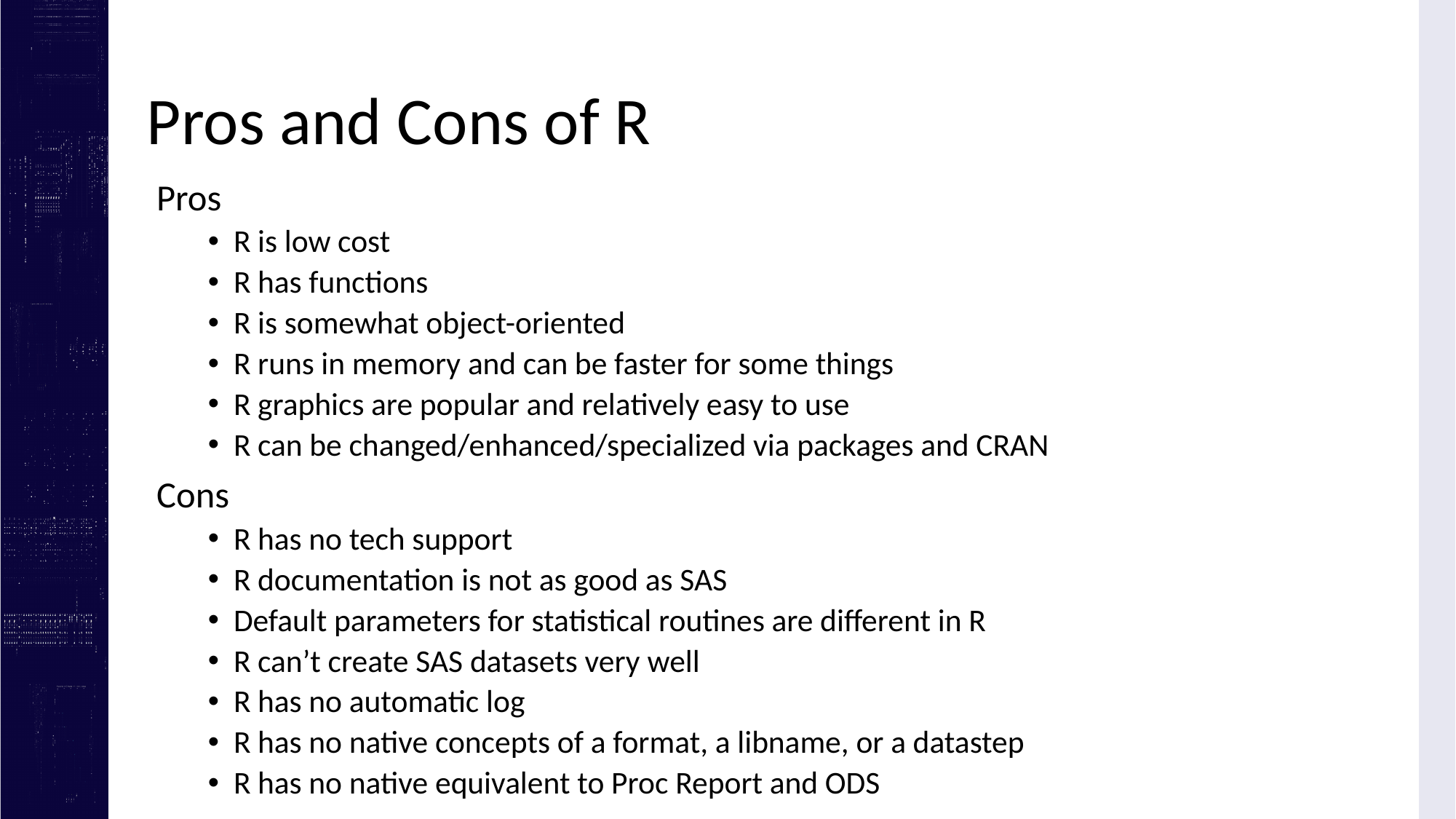

# Pros and Cons of R

Pros
R is low cost
R has functions
R is somewhat object-oriented
R runs in memory and can be faster for some things
R graphics are popular and relatively easy to use
R can be changed/enhanced/specialized via packages and CRAN
Cons
R has no tech support
R documentation is not as good as SAS
Default parameters for statistical routines are different in R
R can’t create SAS datasets very well
R has no automatic log
R has no native concepts of a format, a libname, or a datastep
R has no native equivalent to Proc Report and ODS